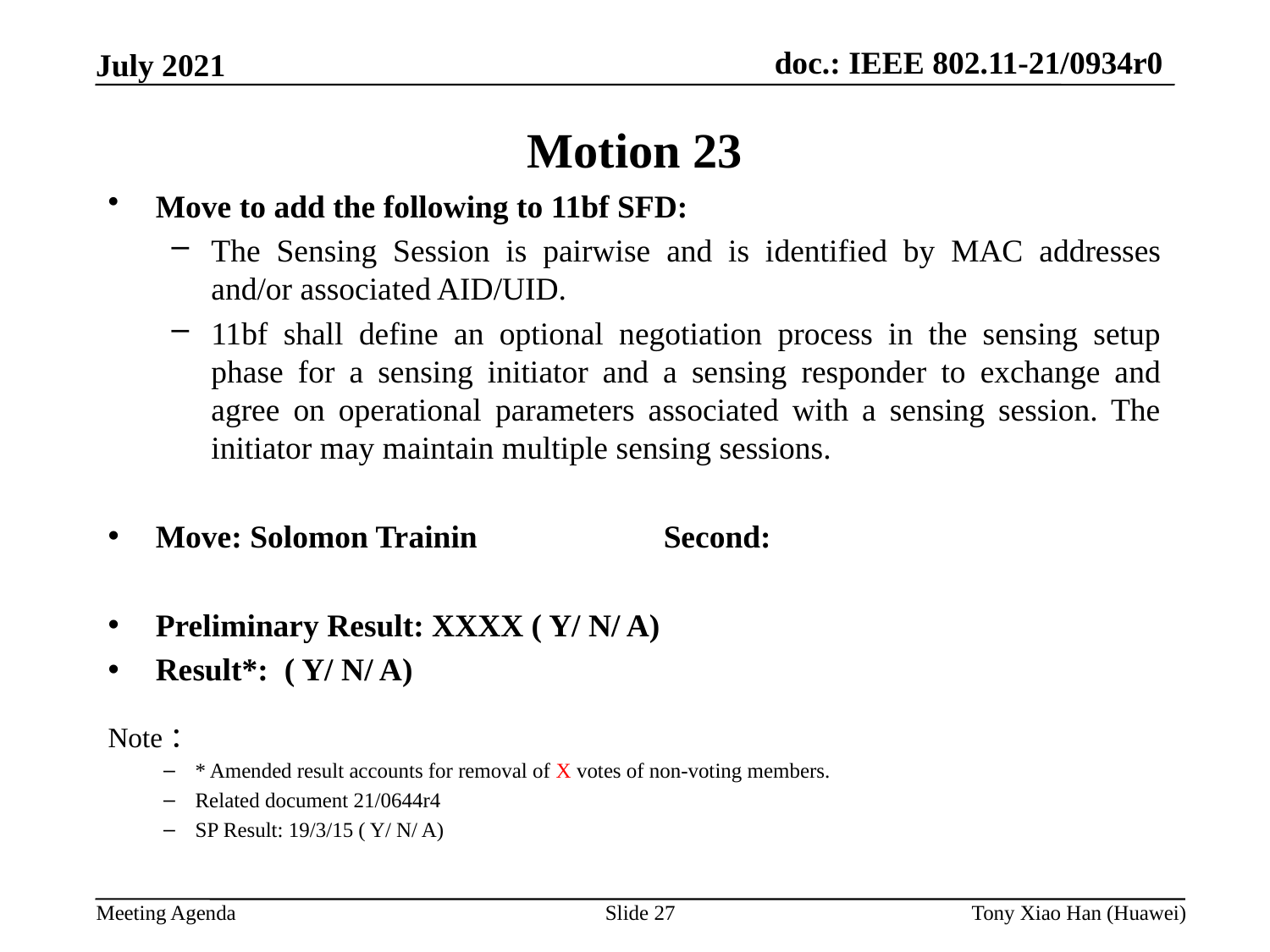

Motion 23
Move to add the following to 11bf SFD:
The Sensing Session is pairwise and is identified by MAC addresses and/or associated AID/UID.
11bf shall define an optional negotiation process in the sensing setup phase for a sensing initiator and a sensing responder to exchange and agree on operational parameters associated with a sensing session. The initiator may maintain multiple sensing sessions.

Move: Solomon Trainin		Second:

Preliminary Result: XXXX ( Y/ N/ A)
Result*:  ( Y/ N/ A)

Note：
* Amended result accounts for removal of X votes of non-voting members.
Related document 21/0644r4
SP Result: 19/3/15 ( Y/ N/ A)

Slide 27
Tony Xiao Han (Huawei)